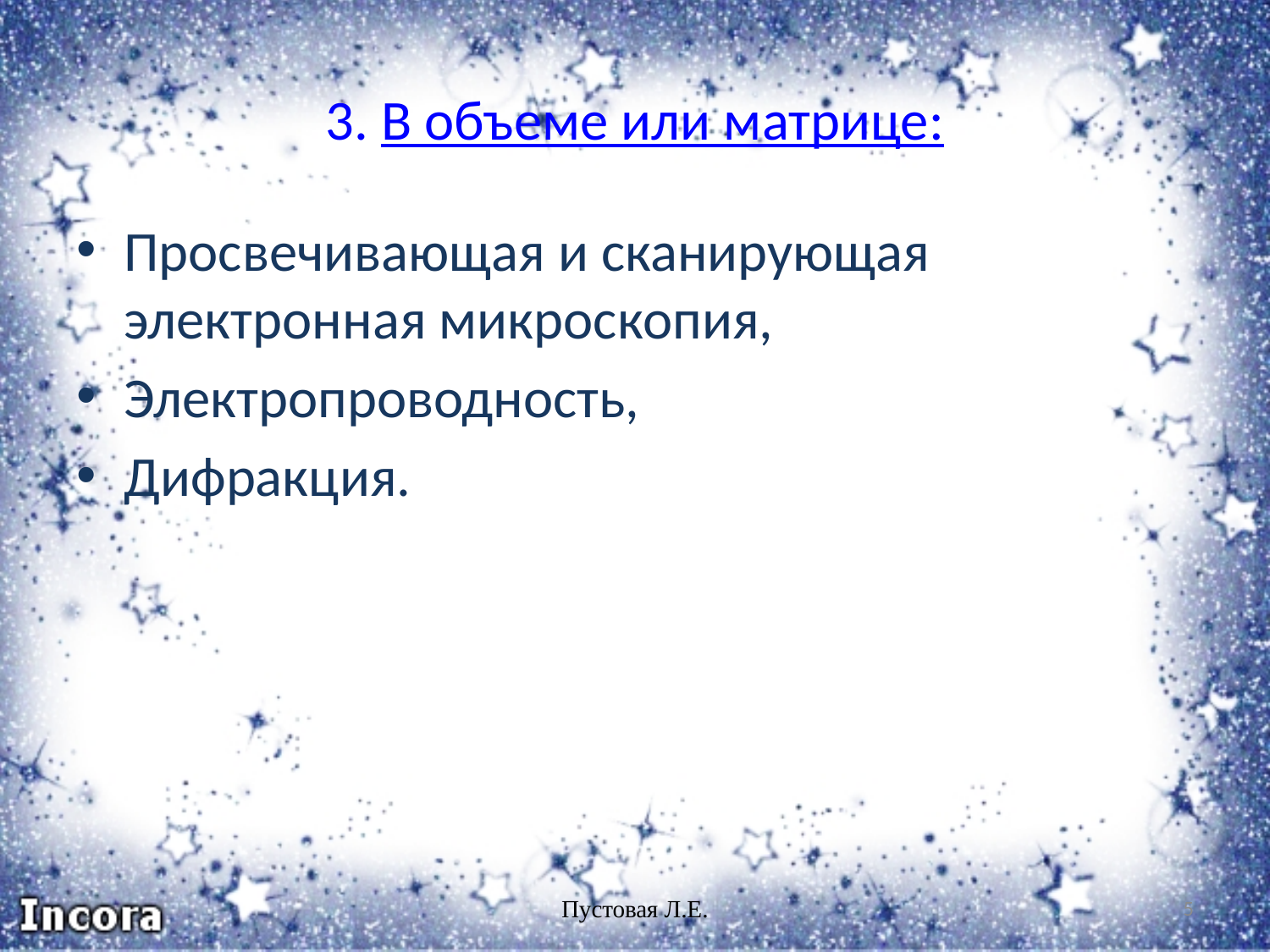

# 3. В объеме или матрице:
Просвечивающая и сканирующая электронная микроскопия,
Электропроводность,
Дифракция.
Пустовая Л.Е.
5